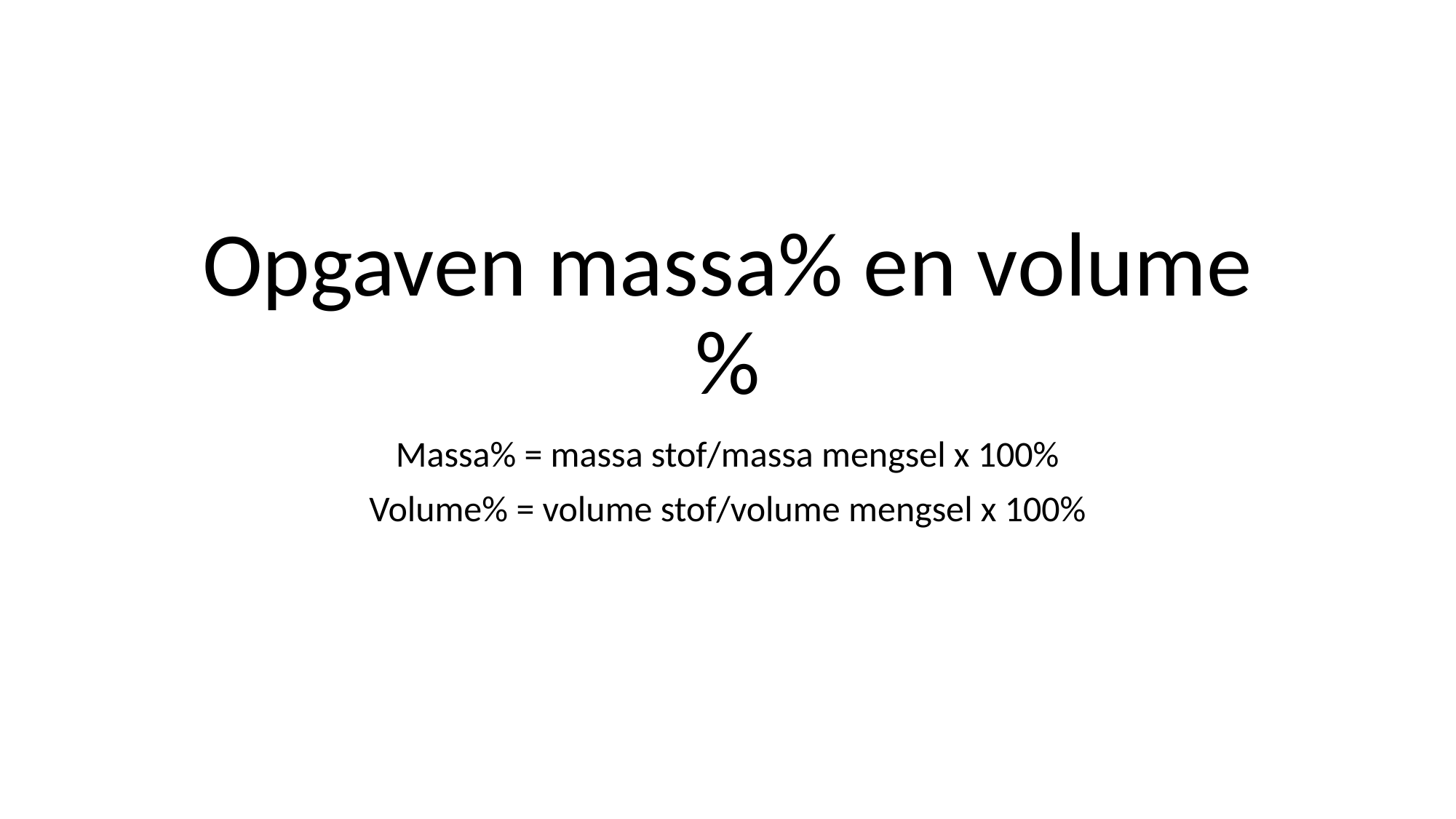

# Opgaven massa% en volume%
Massa% = massa stof/massa mengsel x 100%
Volume% = volume stof/volume mengsel x 100%